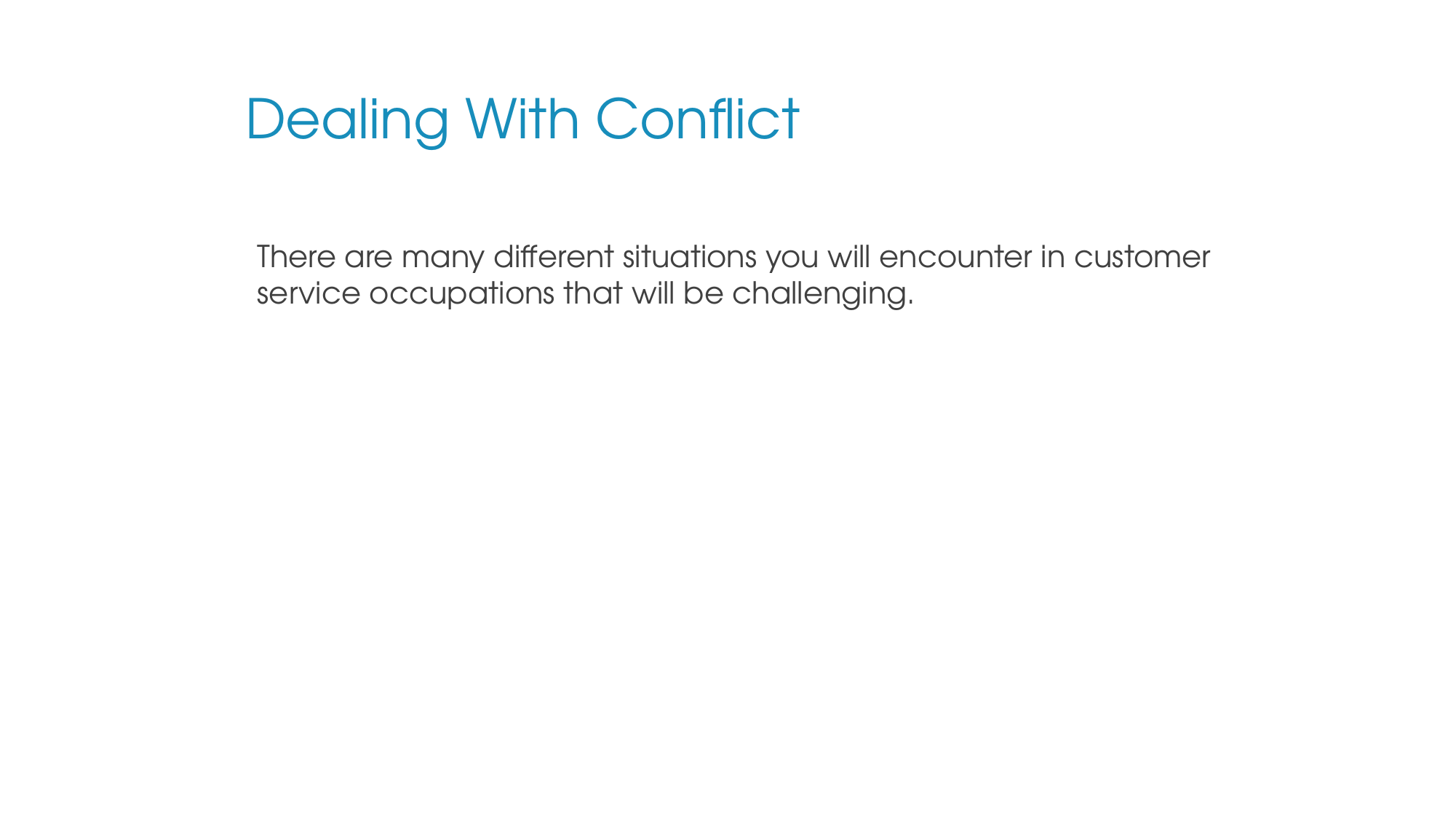

# Dealing With Conflict
There are many different situations you will encounter in customer service occupations that will be challenging.